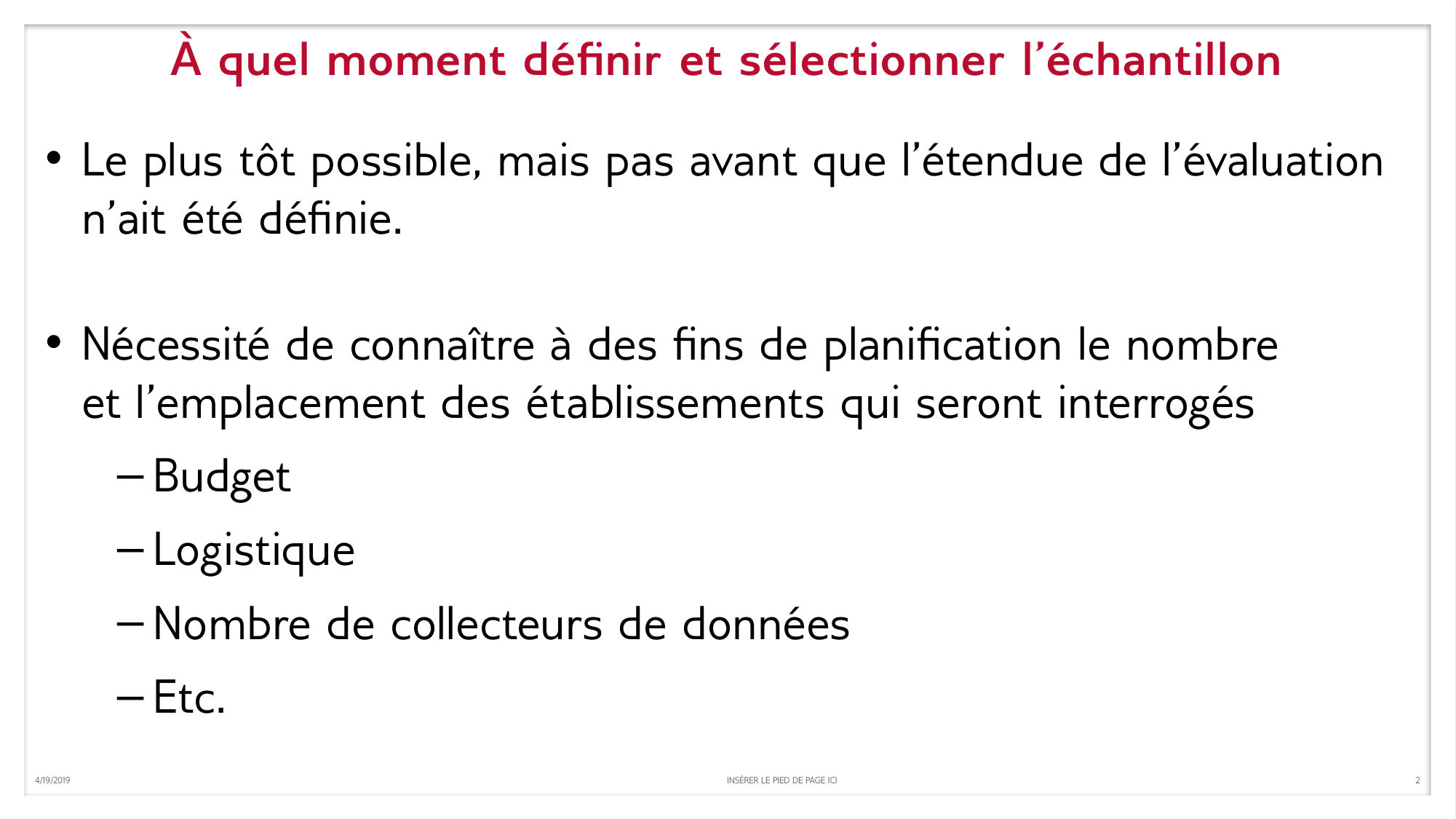

4/19/2019
	INSÉRER LE PIED DE PAGE ICI
2
# À quel moment définir et sélectionner l’échantillon
Le plus tôt possible, mais pas avant que l’étendue de l’évaluation
n’ait été définie.

Nécessité de connaître à des fins de planification le nombre
et l’emplacement des établissements qui seront interrogés
Budget
Logistique
Nombre de collecteurs de données
Etc.